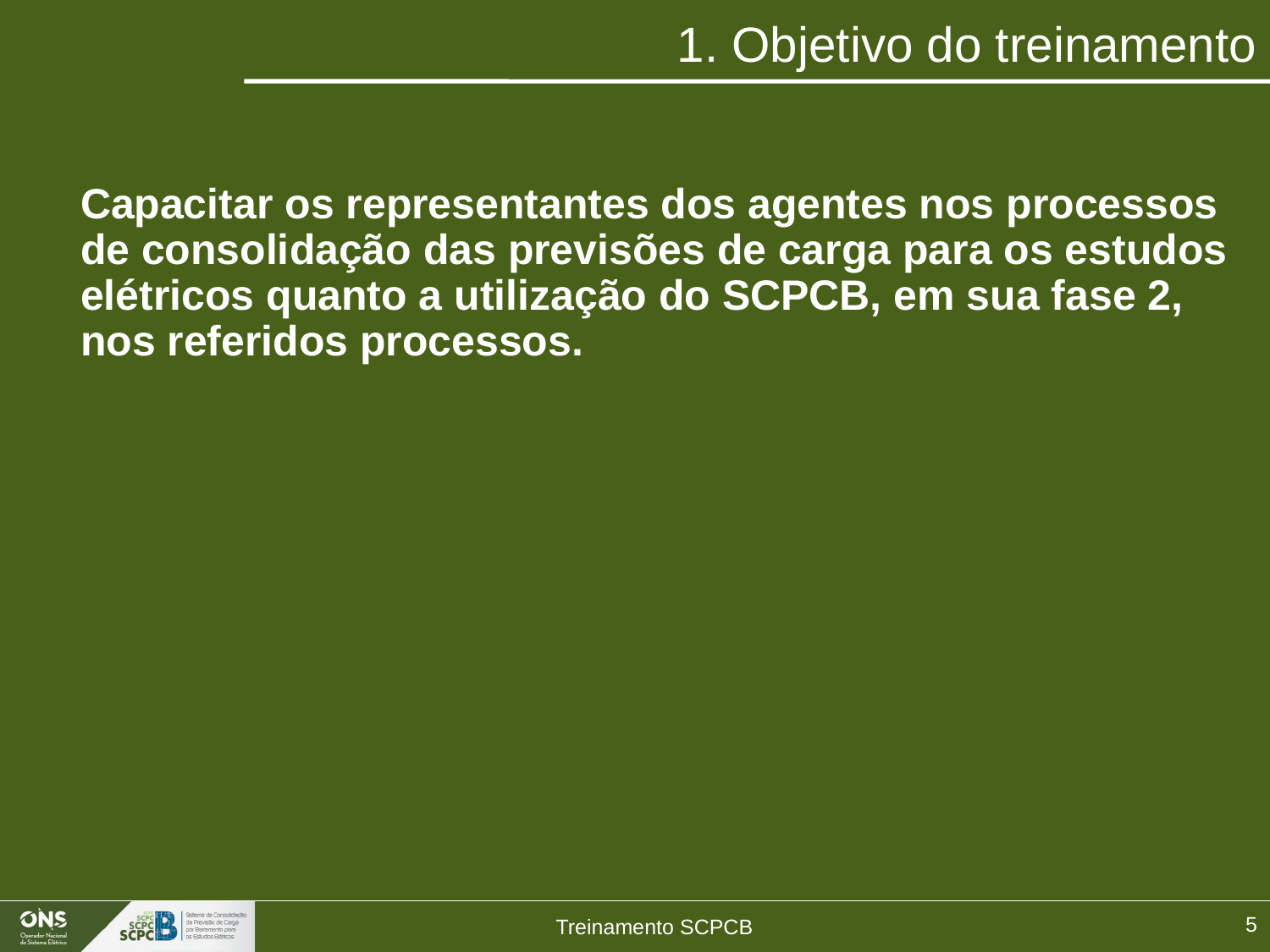

# 1. Objetivo do treinamento
	Capacitar os representantes dos agentes nos processos de consolidação das previsões de carga para os estudos elétricos quanto a utilização do SCPCB, em sua fase 2, nos referidos processos.